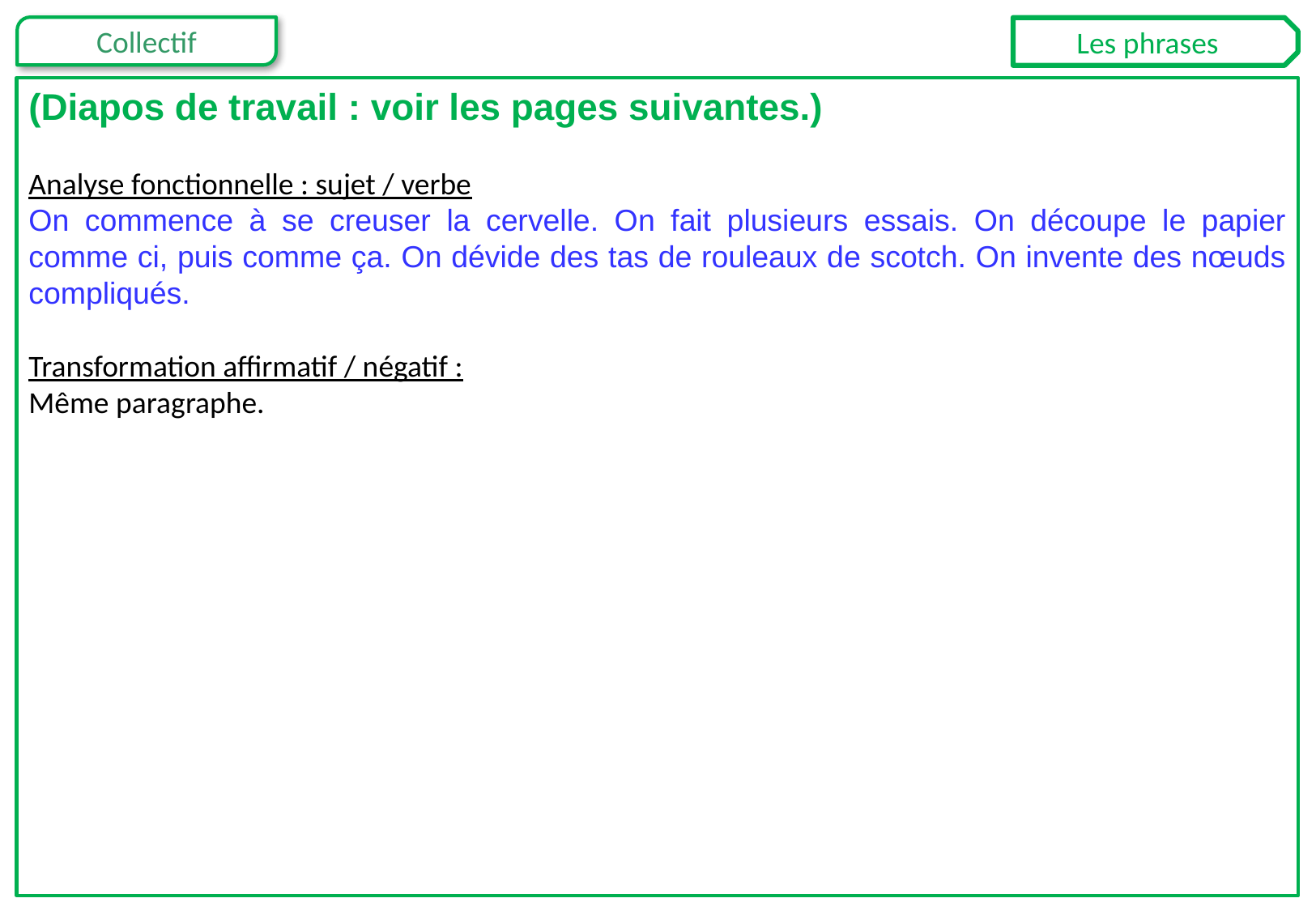

Les phrases
(Diapos de travail : voir les pages suivantes.)

Analyse fonctionnelle : sujet / verbe
On commence à se creuser la cervelle. On fait plusieurs essais. On découpe le papier comme ci, puis comme ça. On dévide des tas de rouleaux de scotch. On invente des nœuds compliqués.

Transformation affirmatif / négatif :
Même paragraphe.